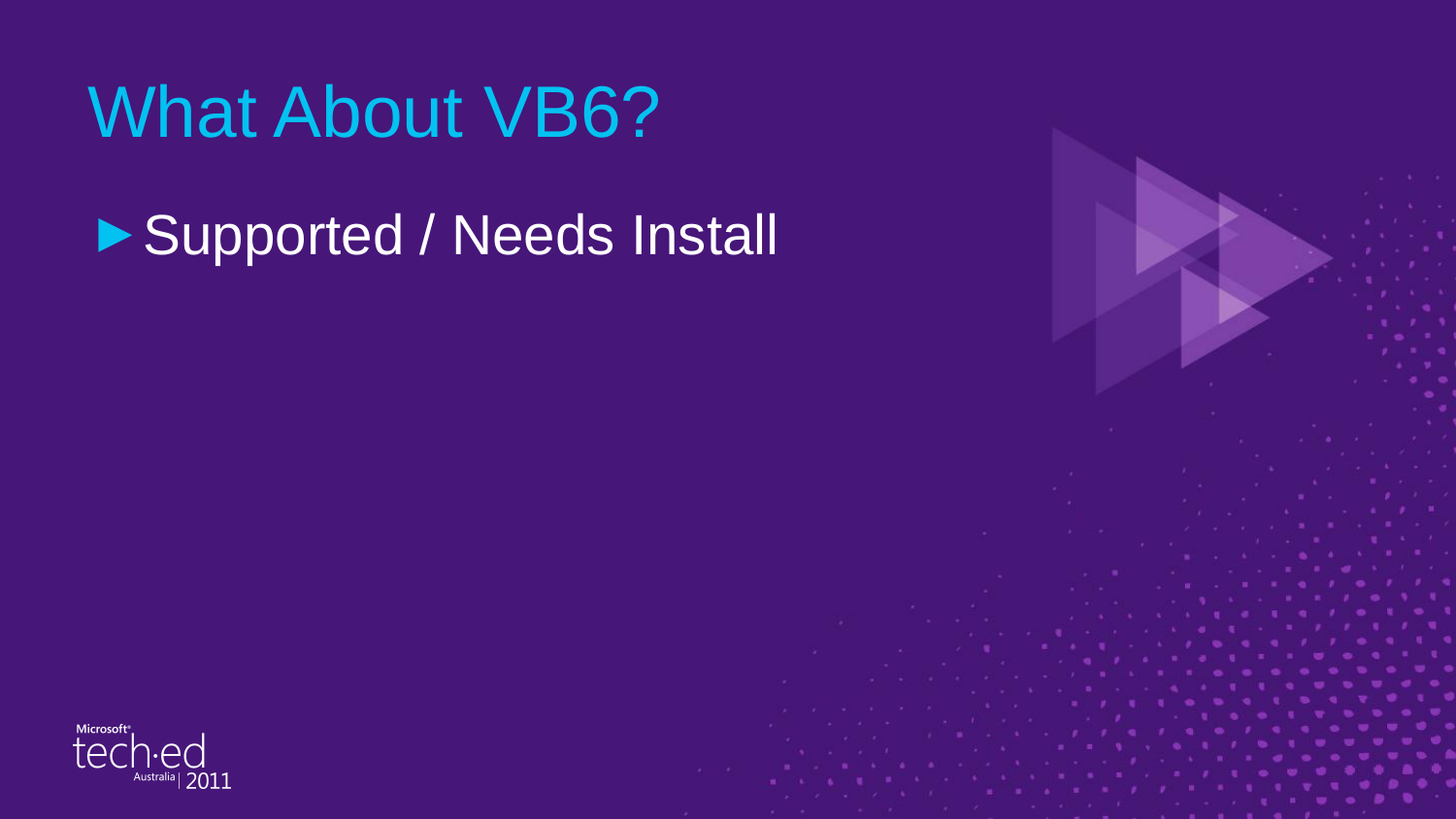

# What About VB6?
Supported / Needs Install